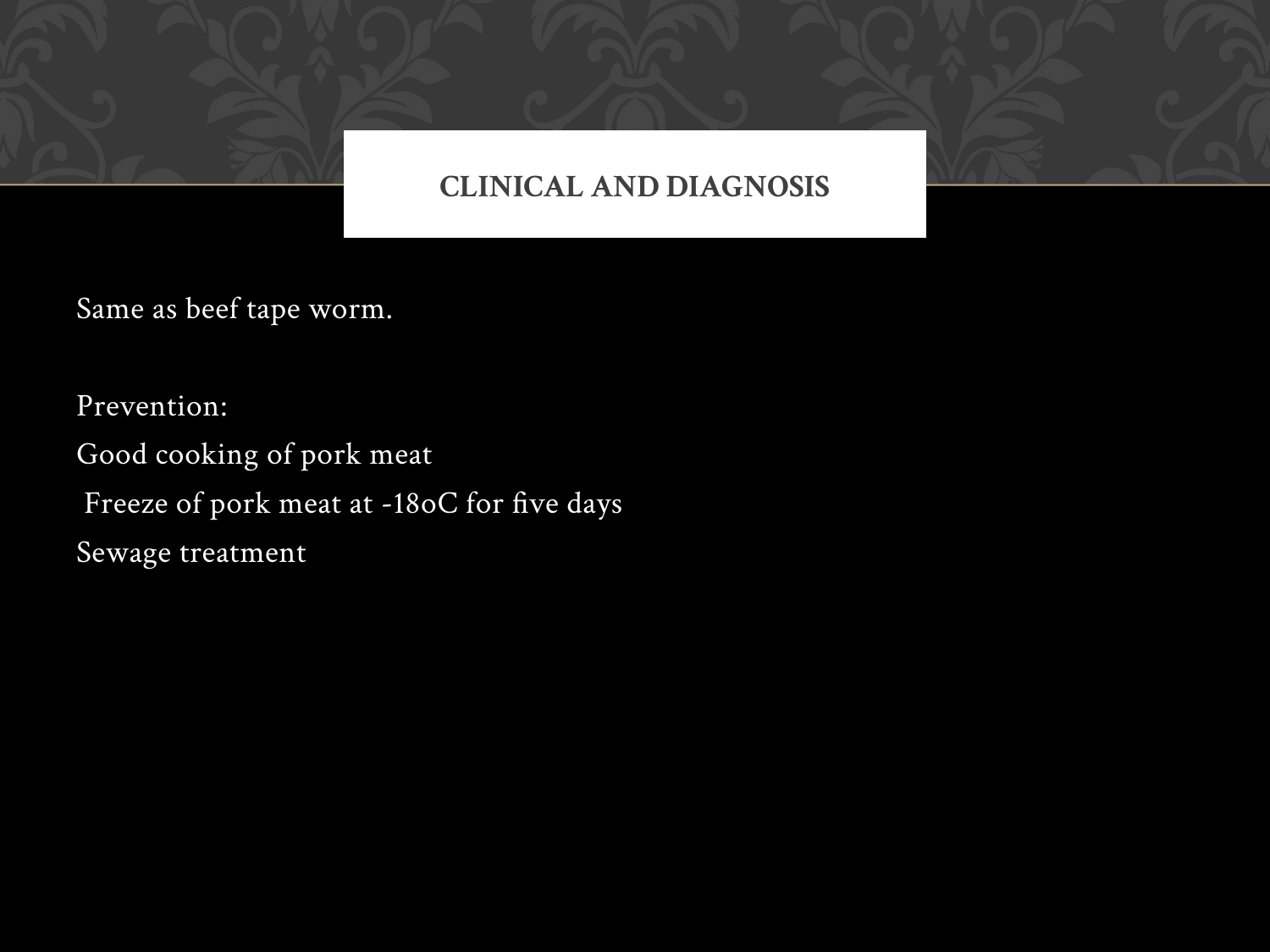

# Clinical and diagnosis
Same as beef tape worm.

Prevention:
Good cooking of pork meat
 Freeze of pork meat at -18oC for five days
Sewage treatment